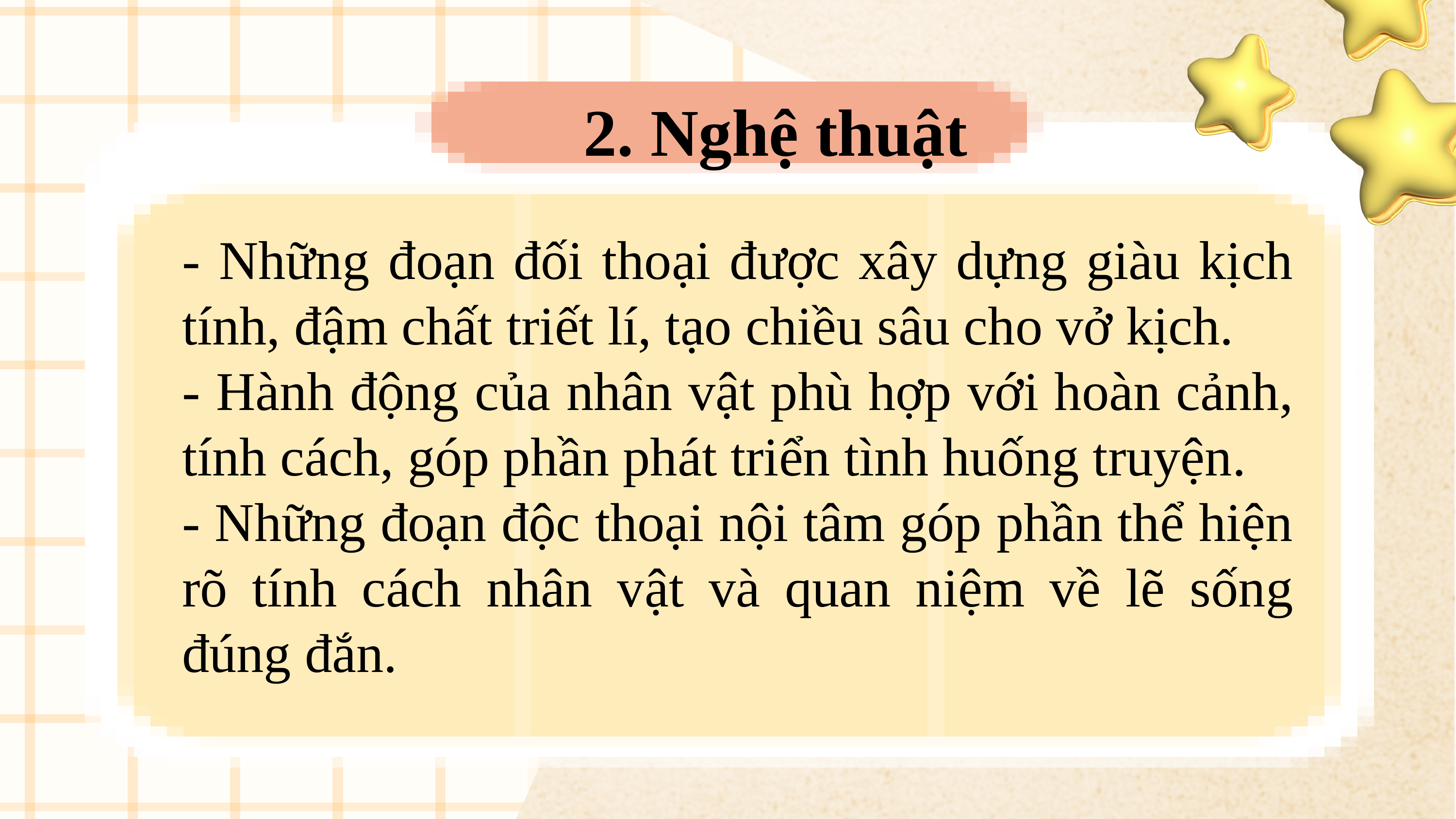

2. Nghệ thuật

- Những đoạn đối thoại được xây dựng giàu kịch tính, đậm chất triết lí, tạo chiều sâu cho vở kịch.
- Hành động của nhân vật phù hợp với hoàn cảnh, tính cách, góp phần phát triển tình huống truyện.
- Những đoạn độc thoại nội tâm góp phần thể hiện rõ tính cách nhân vật và quan niệm về lẽ sống đúng đắn.